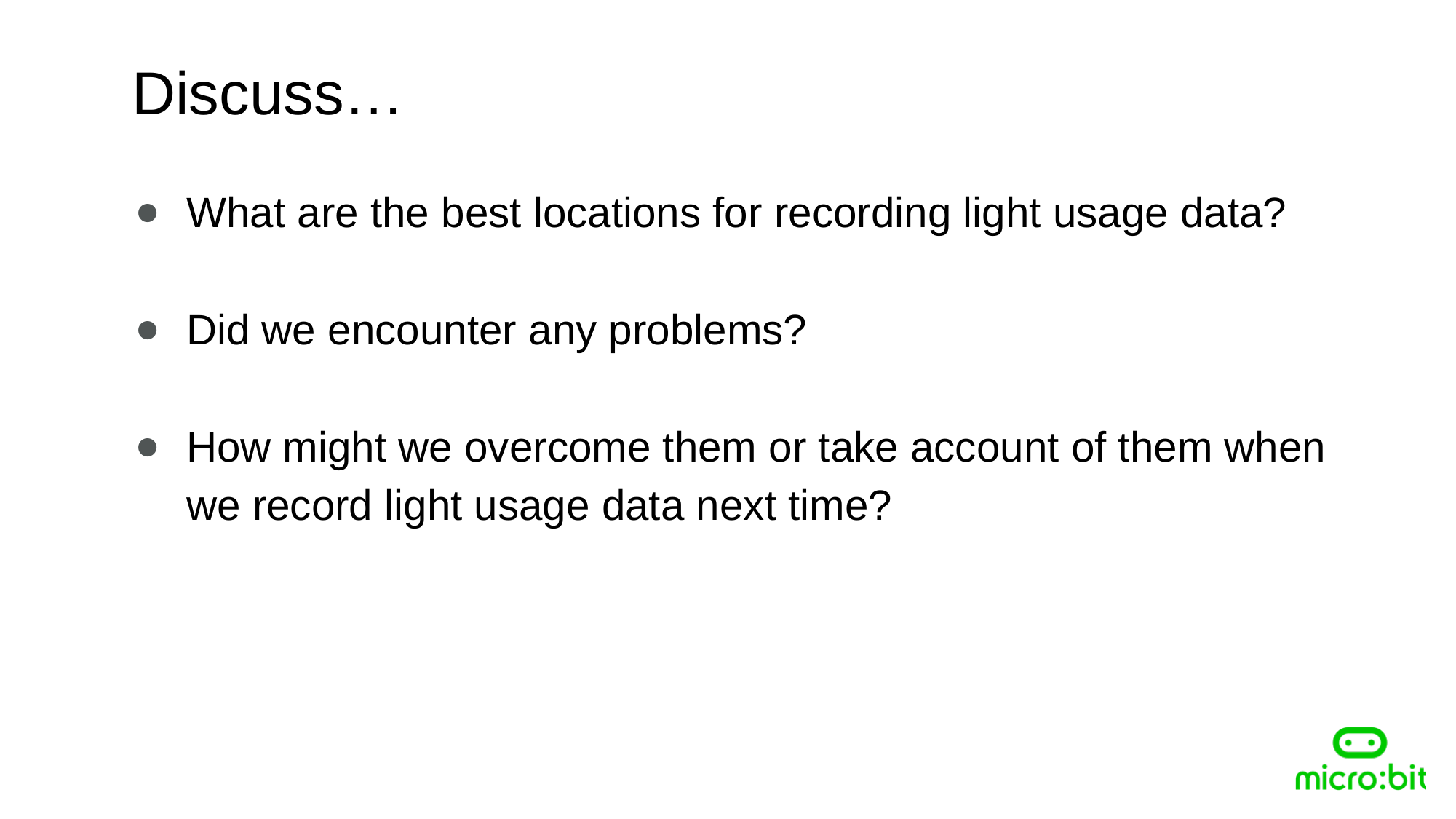

Discuss…

What are the best locations for recording light usage data?

Did we encounter any problems?

How might we overcome them or take account of them when we record light usage data next time?